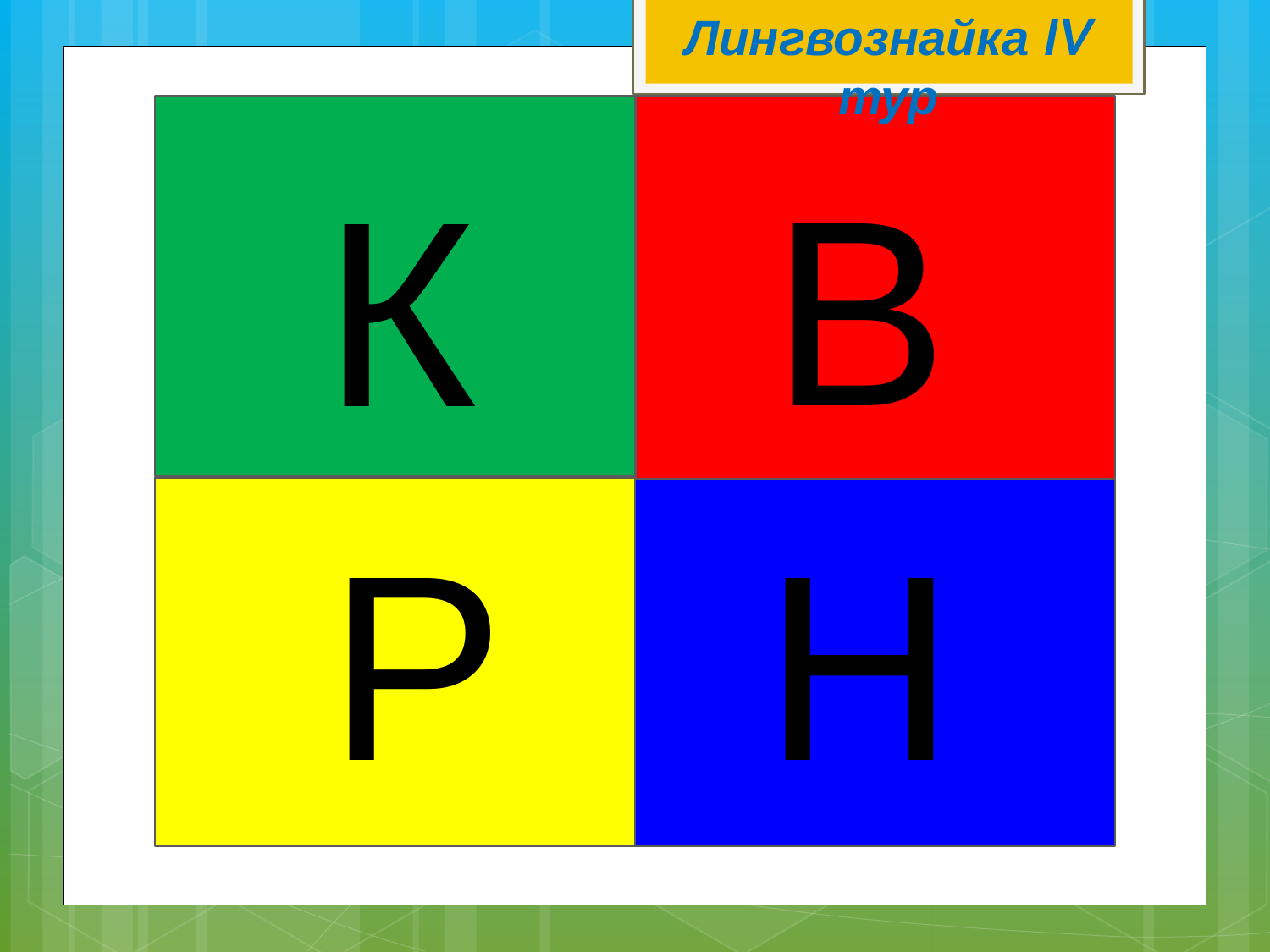

Лингвознайка IV тур

В
К

Н
Р